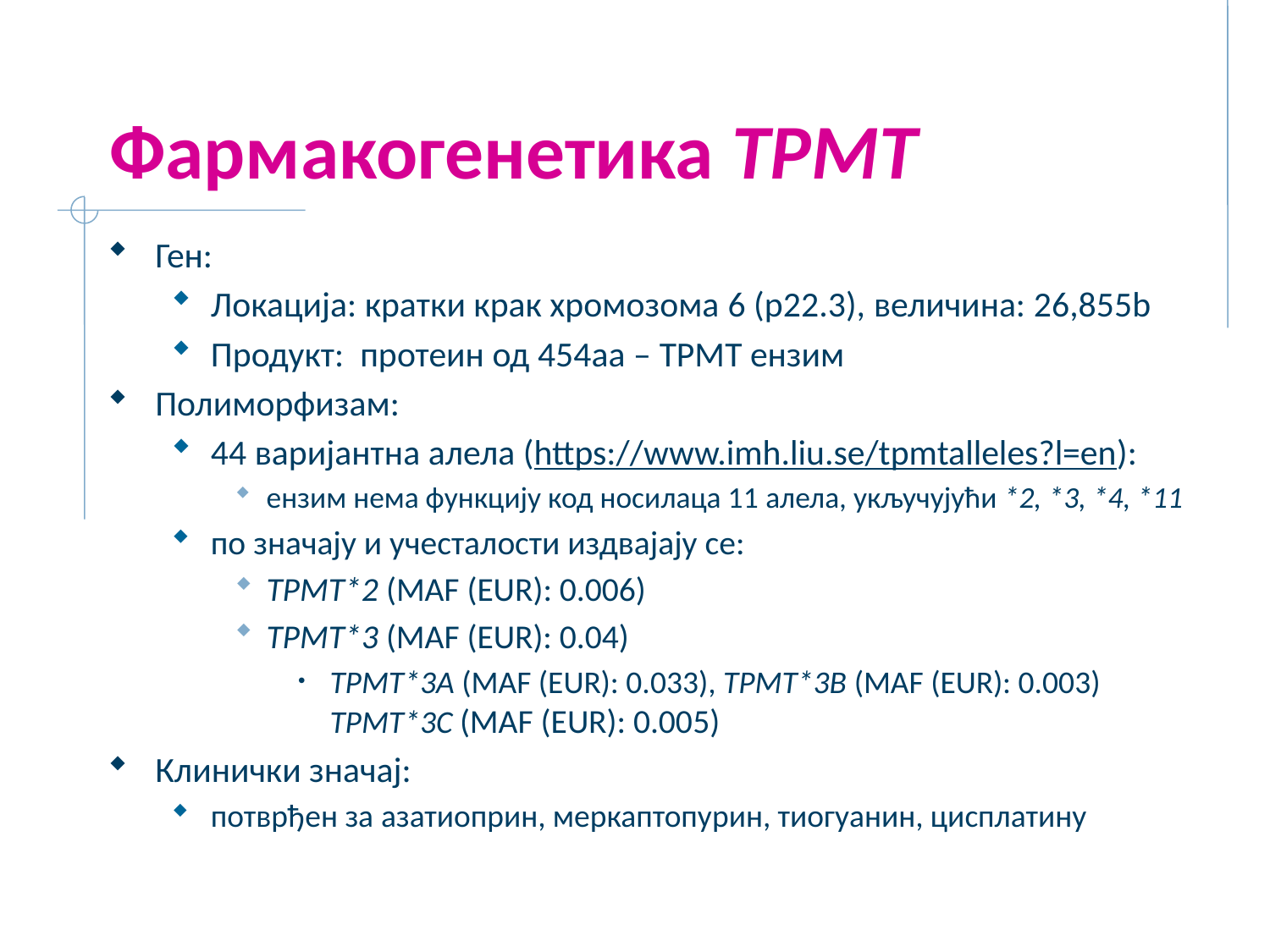

# Фармакогенетика TPMT
Ген:
Локација: кратки крак хромозома 6 (p22.3), величина: 26,855b
Продукт:  протеин од 454аа – TPMT ензим
Полиморфизам:
44 варијантнa алела (https://www.imh.liu.se/tpmtalleles?l=en):
ензим нема функцију код носилаца 11 алела, укључујући *2, *3, *4, *11
по значају и учесталости издвајају се:
TPMT*2 (MAF (EUR): 0.006)
TPMT*3 (MAF (EUR): 0.04)
TPMT*3A (MAF (EUR): 0.033), TPMT*3B (MAF (EUR): 0.003) TPMT*3C (MAF (EUR): 0.005)
Клинички значај:
потврђен за азатиоприн, меркаптопурин, тиогуанин, цисплатину